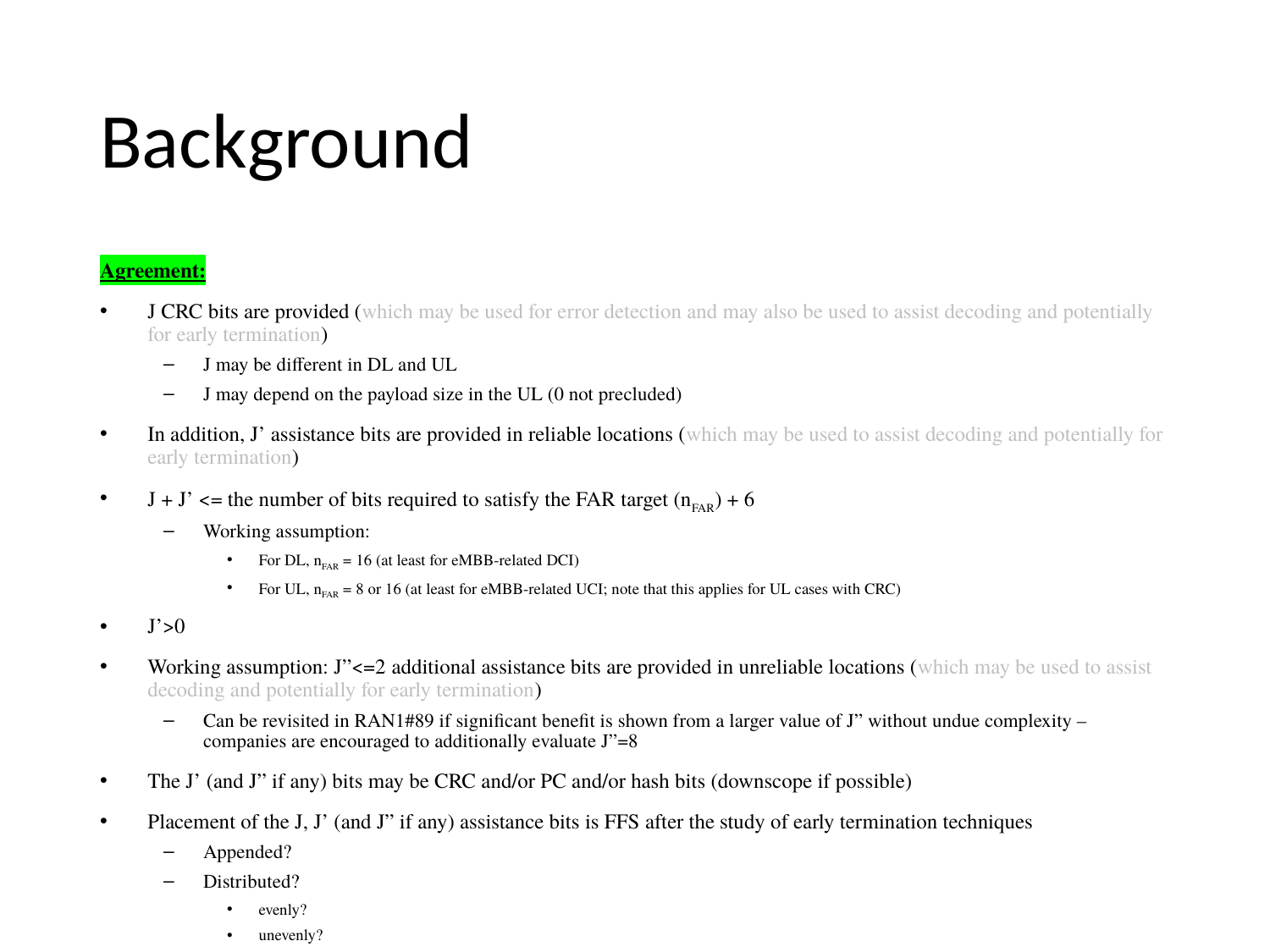

# Background
Agreement:
J CRC bits are provided (which may be used for error detection and may also be used to assist decoding and potentially for early termination)
J may be different in DL and UL
J may depend on the payload size in the UL (0 not precluded)
In addition, J’ assistance bits are provided in reliable locations (which may be used to assist decoding and potentially for early termination)
J + J’ <= the number of bits required to satisfy the FAR target (nFAR) + 6
Working assumption:
For DL, nFAR = 16 (at least for eMBB-related DCI)
For UL, nFAR = 8 or 16 (at least for eMBB-related UCI; note that this applies for UL cases with CRC)
J’>0
Working assumption: J”<=2 additional assistance bits are provided in unreliable locations (which may be used to assist decoding and potentially for early termination)
Can be revisited in RAN1#89 if significant benefit is shown from a larger value of J” without undue complexity – companies are encouraged to additionally evaluate J”=8
The J’ (and J” if any) bits may be CRC and/or PC and/or hash bits (downscope if possible)
Placement of the J, J’ (and J” if any) assistance bits is FFS after the study of early termination techniques
Appended?
Distributed?
evenly?
unevenly?